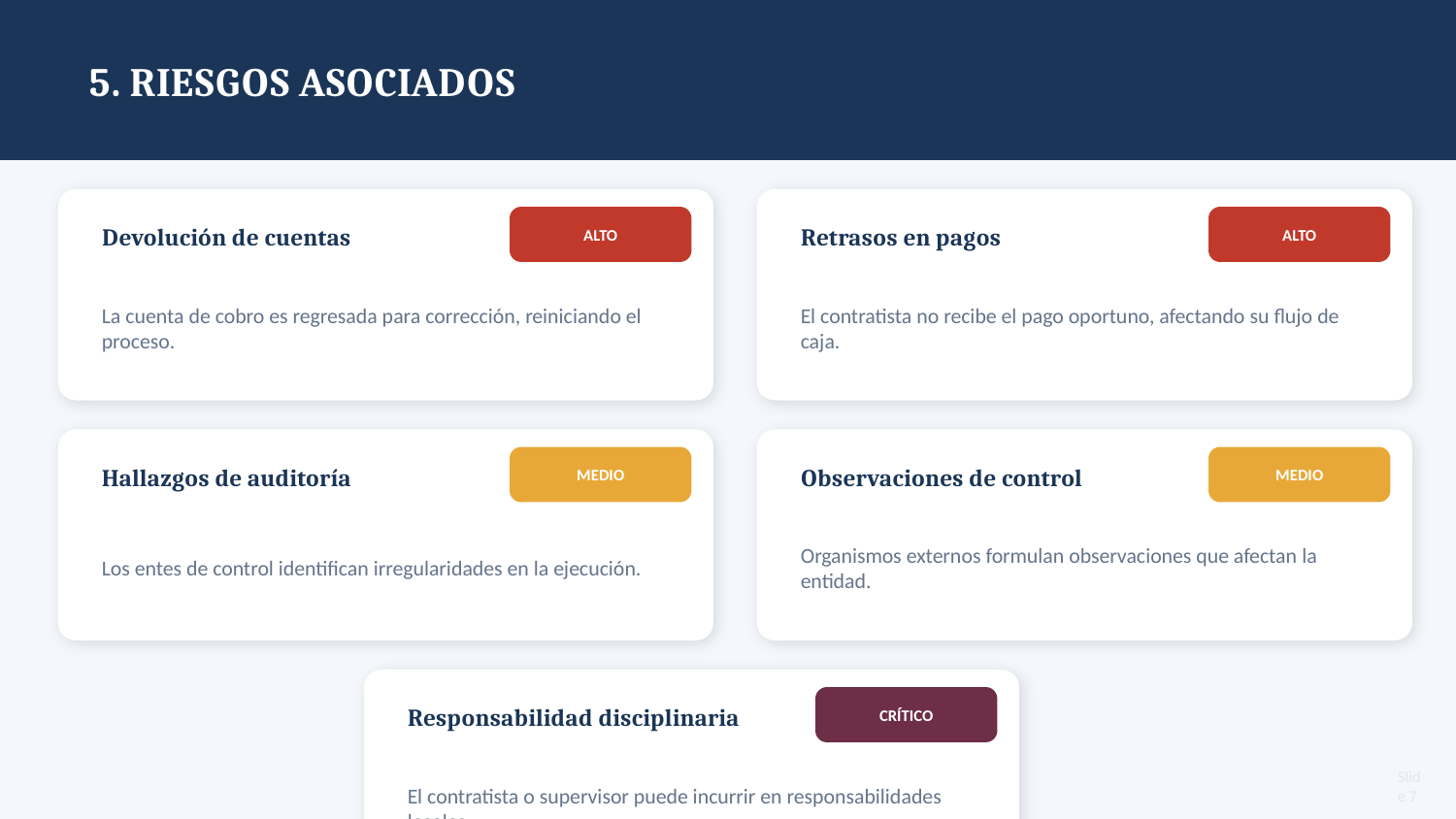

5. RIESGOS ASOCIADOS

Devolución de cuentas
Retrasos en pagos

ALTO

ALTO
La cuenta de cobro es regresada para corrección, reiniciando el proceso.
El contratista no recibe el pago oportuno, afectando su flujo de caja.

Hallazgos de auditoría
Observaciones de control

MEDIO

MEDIO
Los entes de control identifican irregularidades en la ejecución.
Organismos externos formulan observaciones que afectan la entidad.

Responsabilidad disciplinaria

CRÍTICO
El contratista o supervisor puede incurrir en responsabilidades legales.
Slide 7